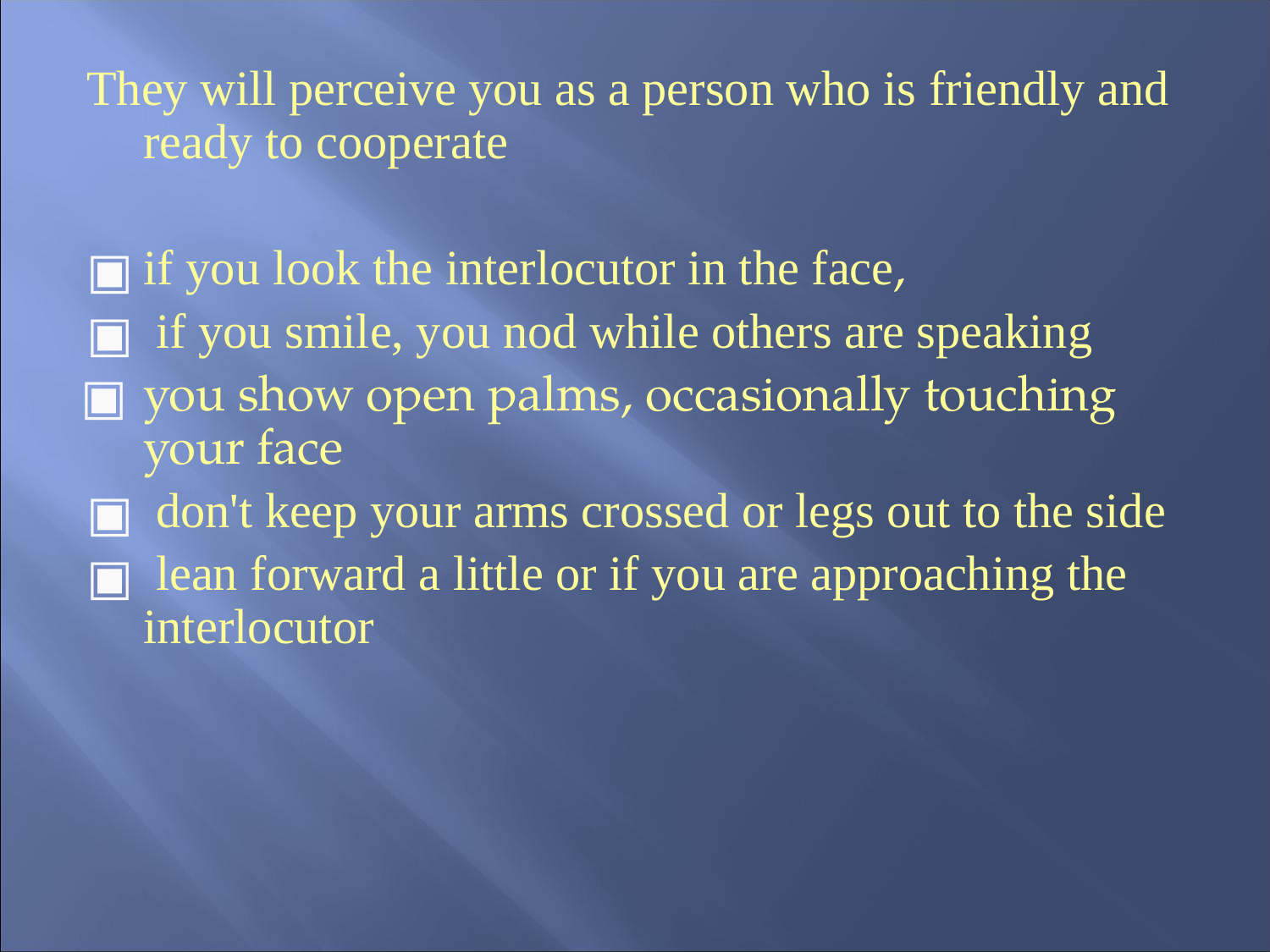

They will perceive you as a person who is friendly and ready to cooperate

if you look the interlocutor in the face,
 if you smile, you nod while others are speaking
you show open palms, occasionally touching your face
 don't keep your arms crossed or legs out to the side
 lean forward a little or if you are approaching the interlocutor